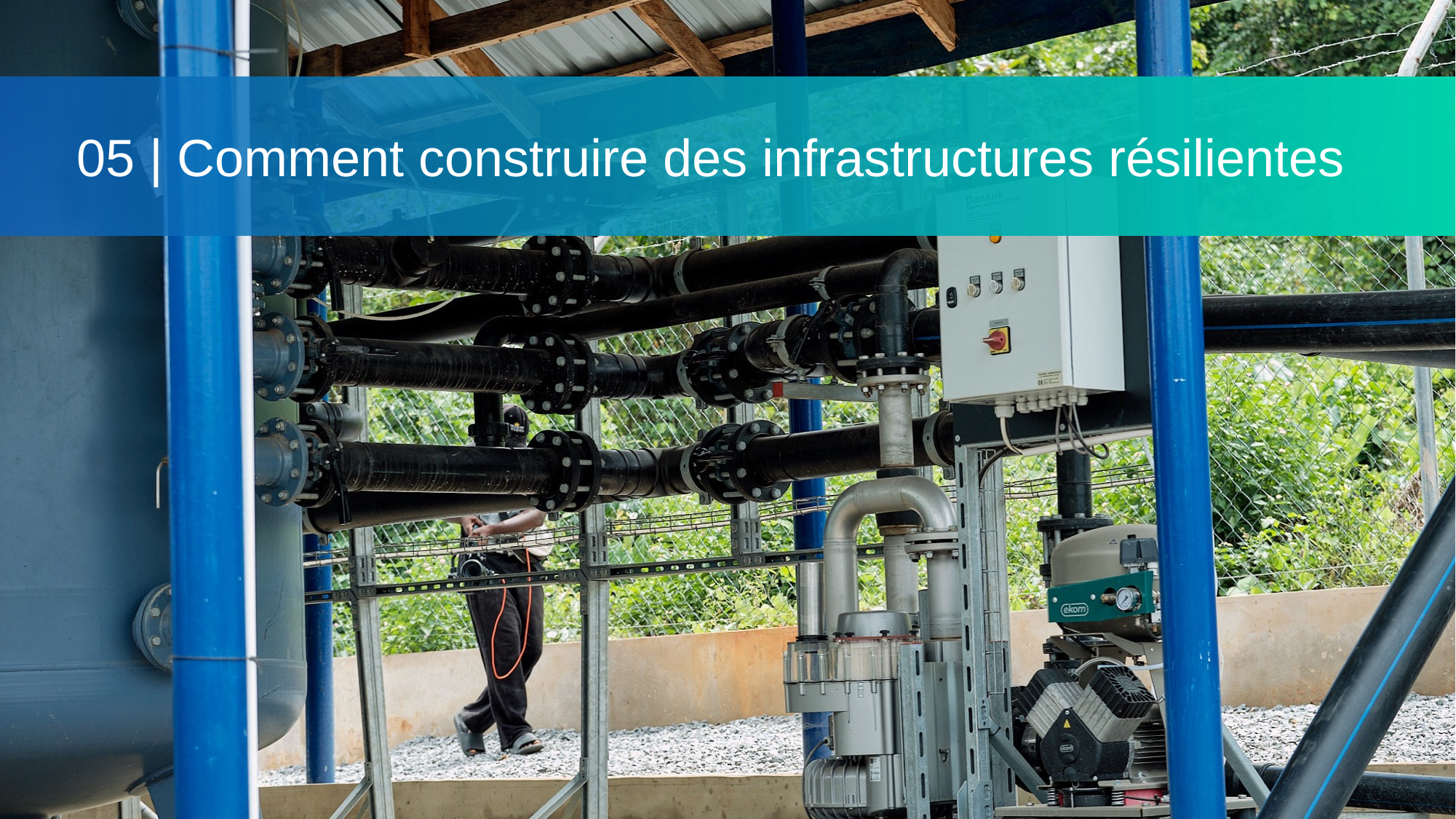

05 | Comment construire des infrastructures résilientes